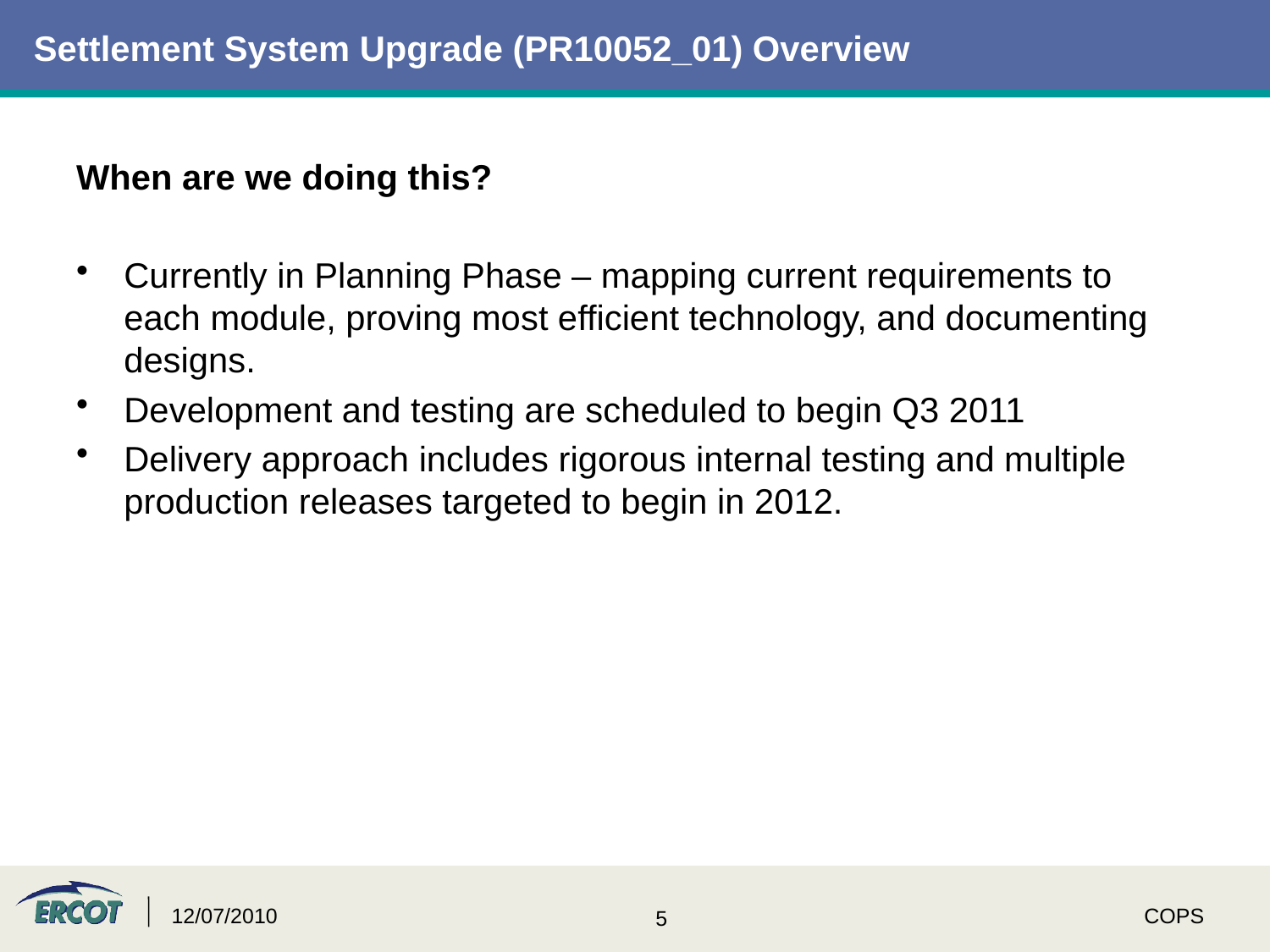

# Settlement System Upgrade (PR10052_01) Overview
When are we doing this?

Currently in Planning Phase – mapping current requirements to each module, proving most efficient technology, and documenting designs.
Development and testing are scheduled to begin Q3 2011
Delivery approach includes rigorous internal testing and multiple production releases targeted to begin in 2012.

12/07/2010
COPS